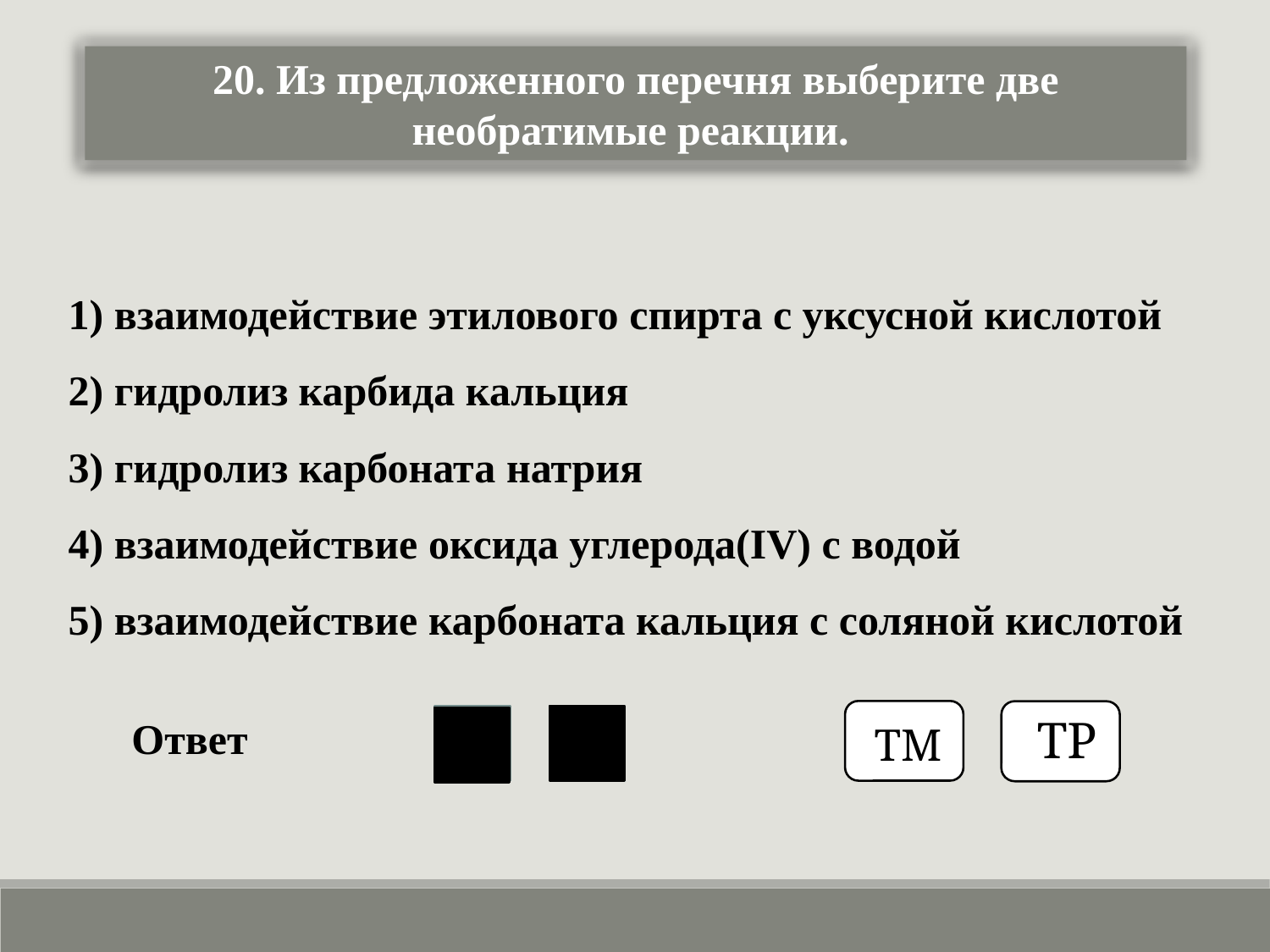

20. Из предложенного перечня выберите две необратимые реакции.
1) взаимодействие этилового спирта с уксусной кислотой
2) гидролиз карбида кальция
3) гидролиз карбоната натрия
4) взаимодействие оксида углерода(IV) с водой
5) взаимодействие карбоната кальция с соляной кислотой
ТМ
ТР
   Ответ
2

5